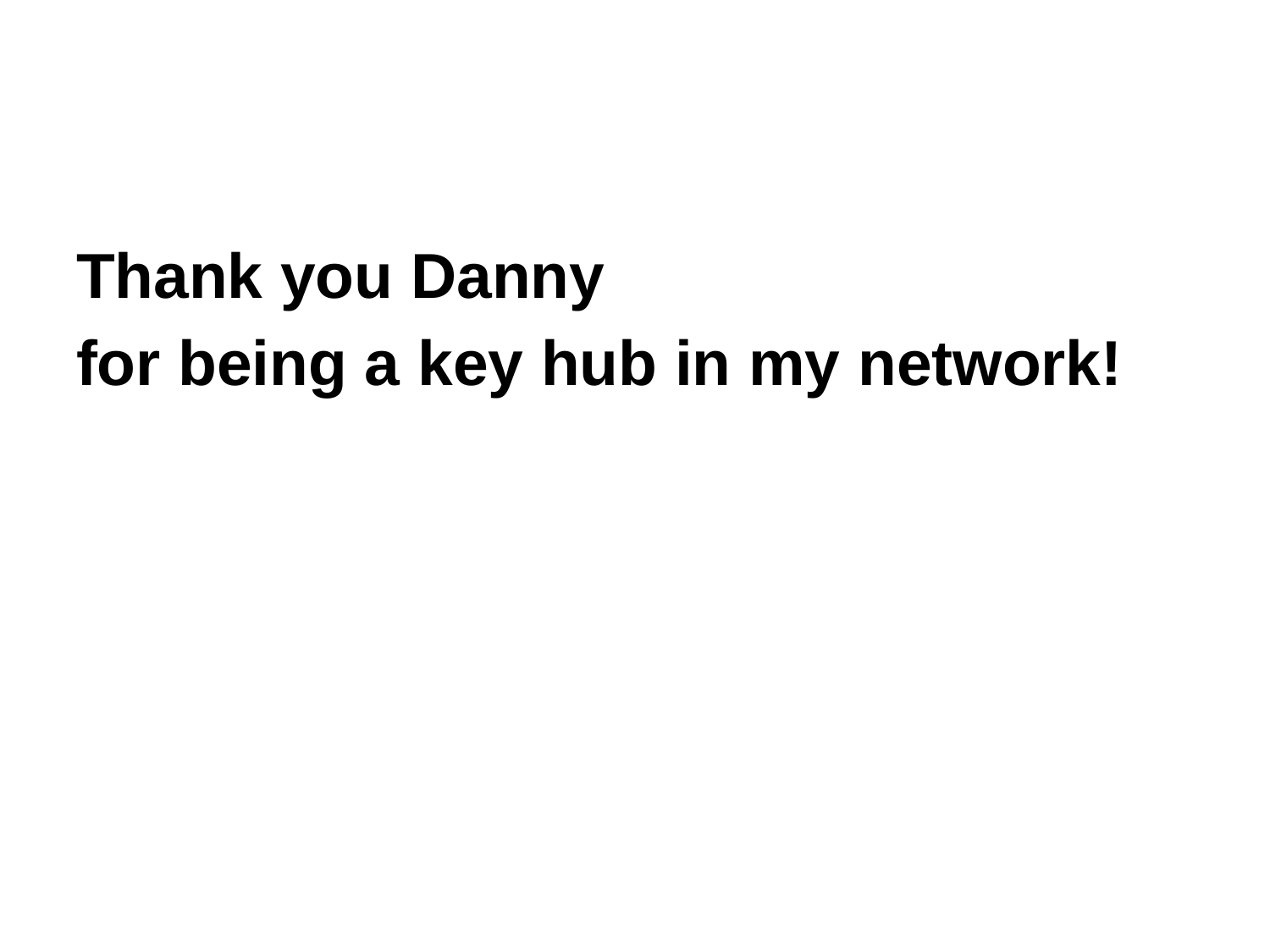

Thank you Danny
for being a key hub in my network!